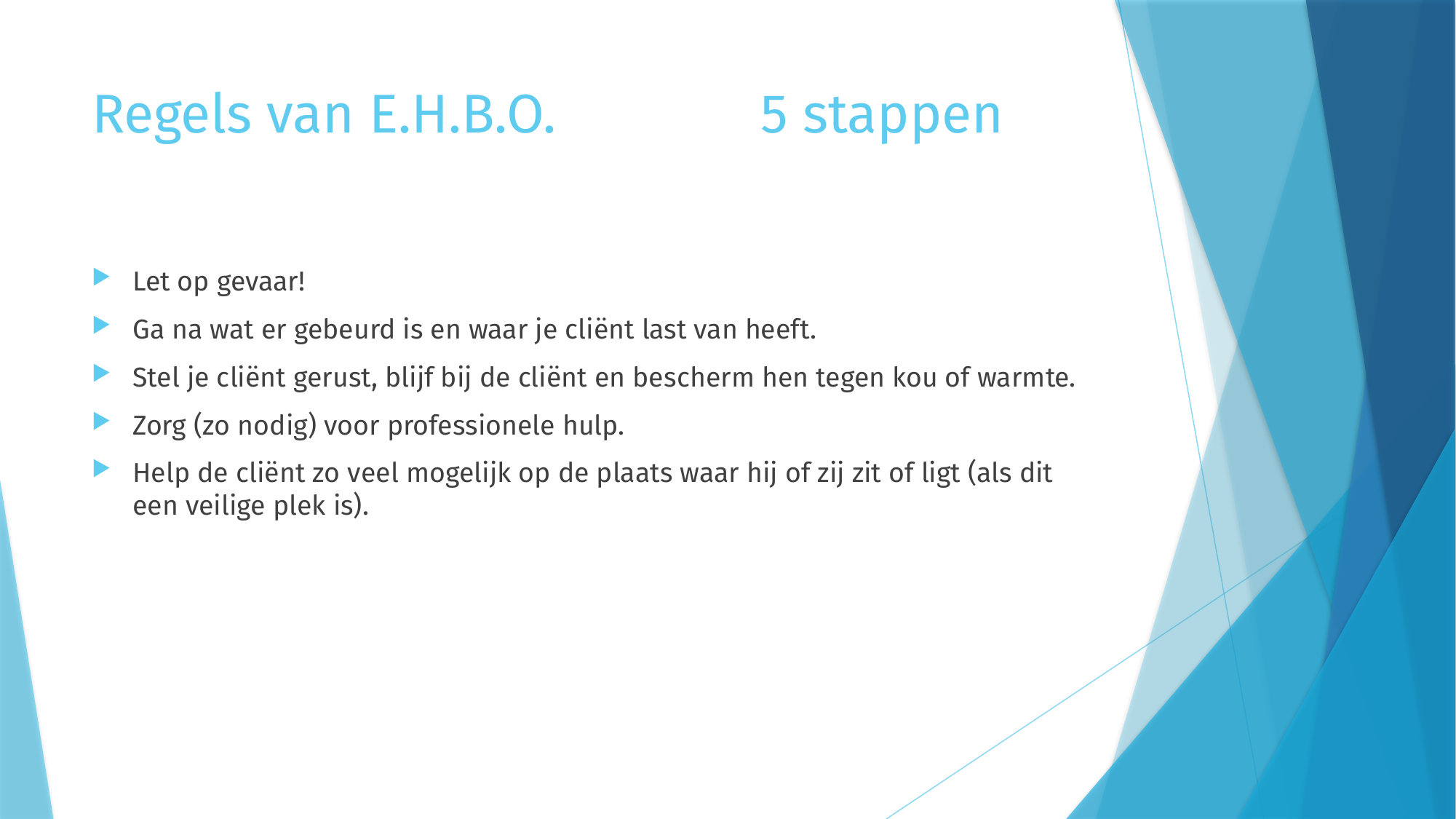

# Regels van E.H.B.O.		 5 stappen
Let op gevaar!
Ga na wat er gebeurd is en waar je cliënt last van heeft.
Stel je cliënt gerust, blijf bij de cliënt en bescherm hen tegen kou of warmte.
Zorg (zo nodig) voor professionele hulp.
Help de cliënt zo veel mogelijk op de plaats waar hij of zij zit of ligt (als dit een veilige plek is).